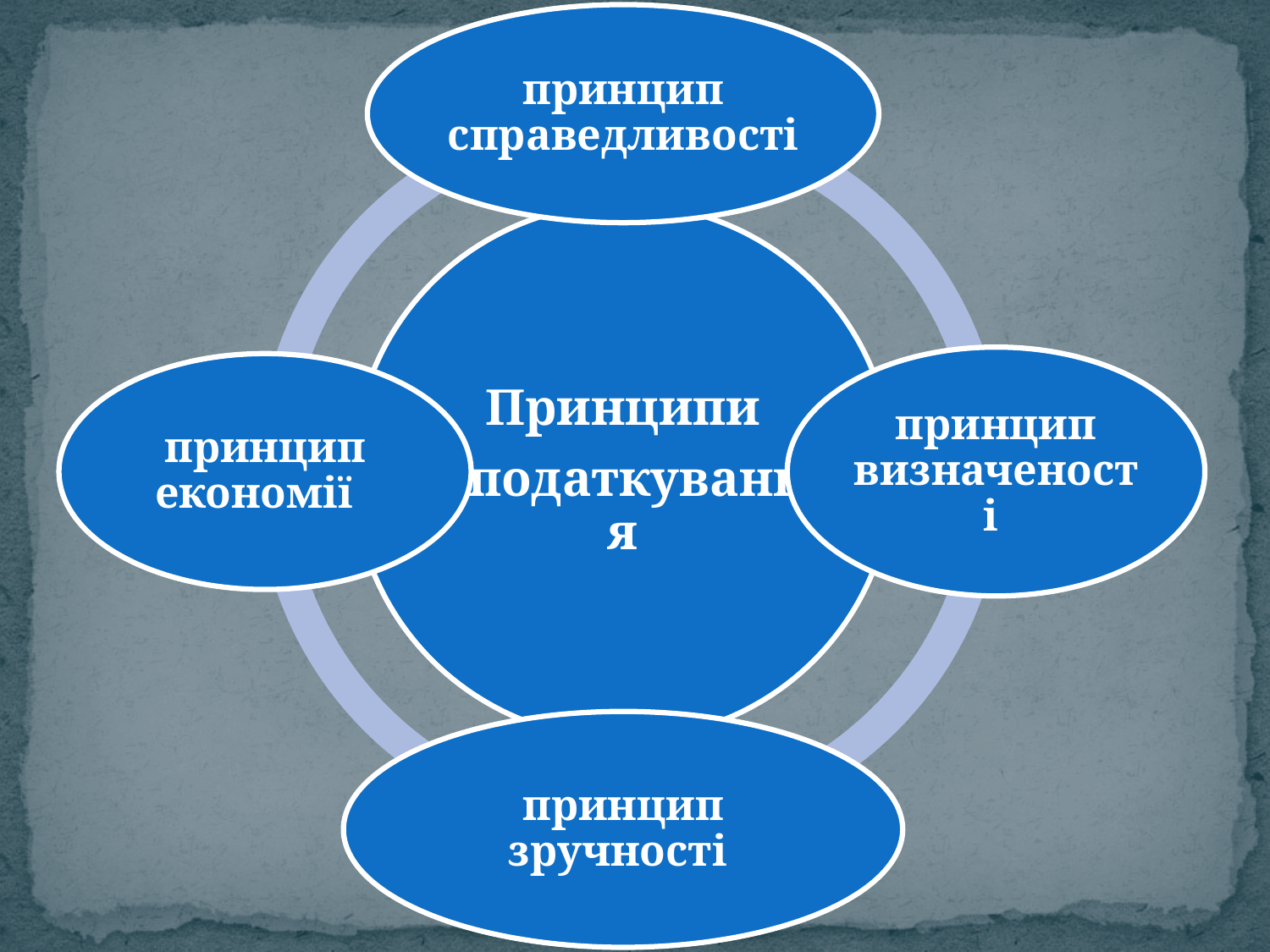

Принципи
оподаткування
принцип справедливості
принцип визначеності
принцип зручності
принцип економії
#